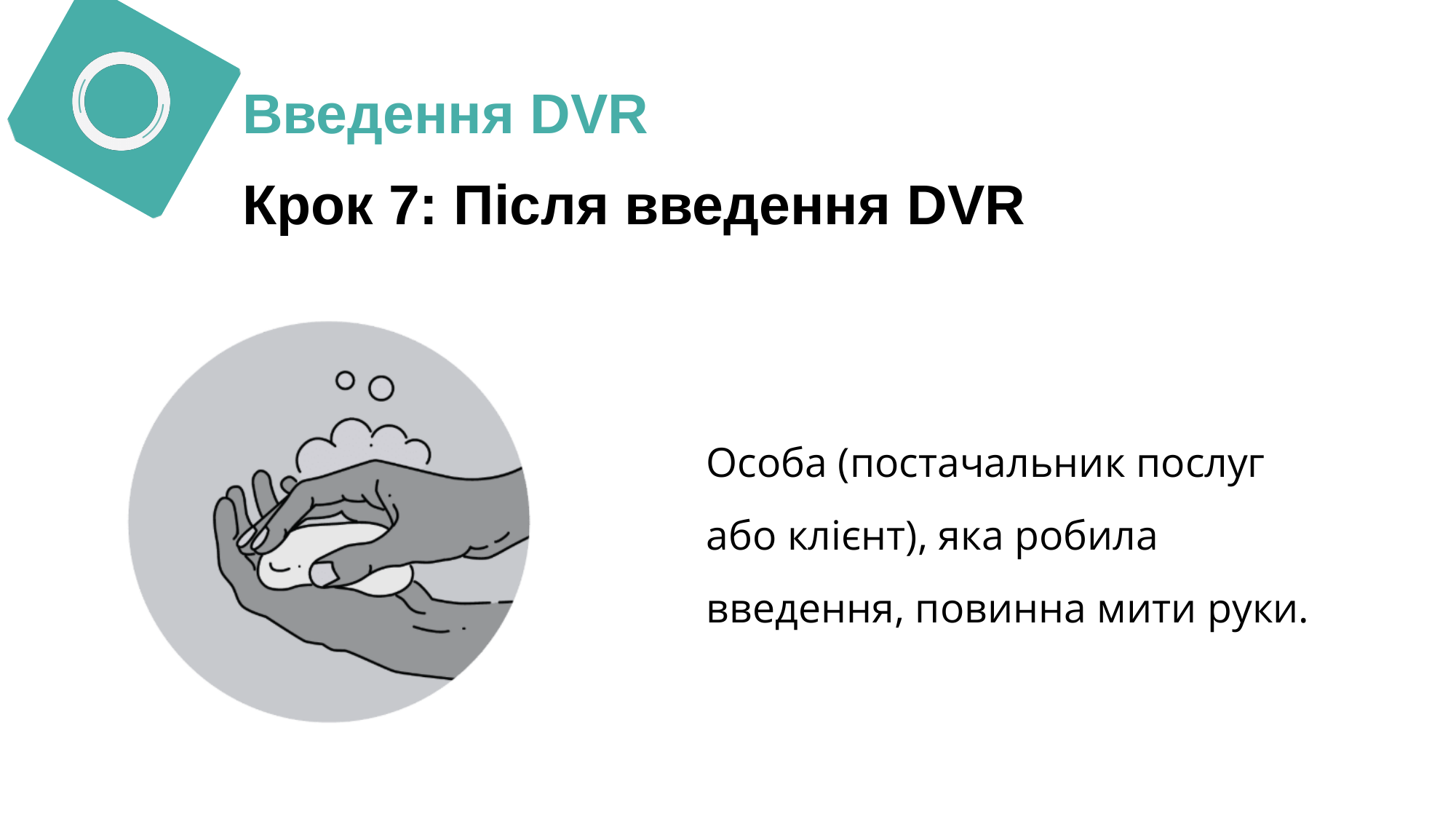

Введення DVR
Крок 7: Після введення DVR

Особа (постачальник послуг або клієнт), яка робила введення, повинна мити руки.